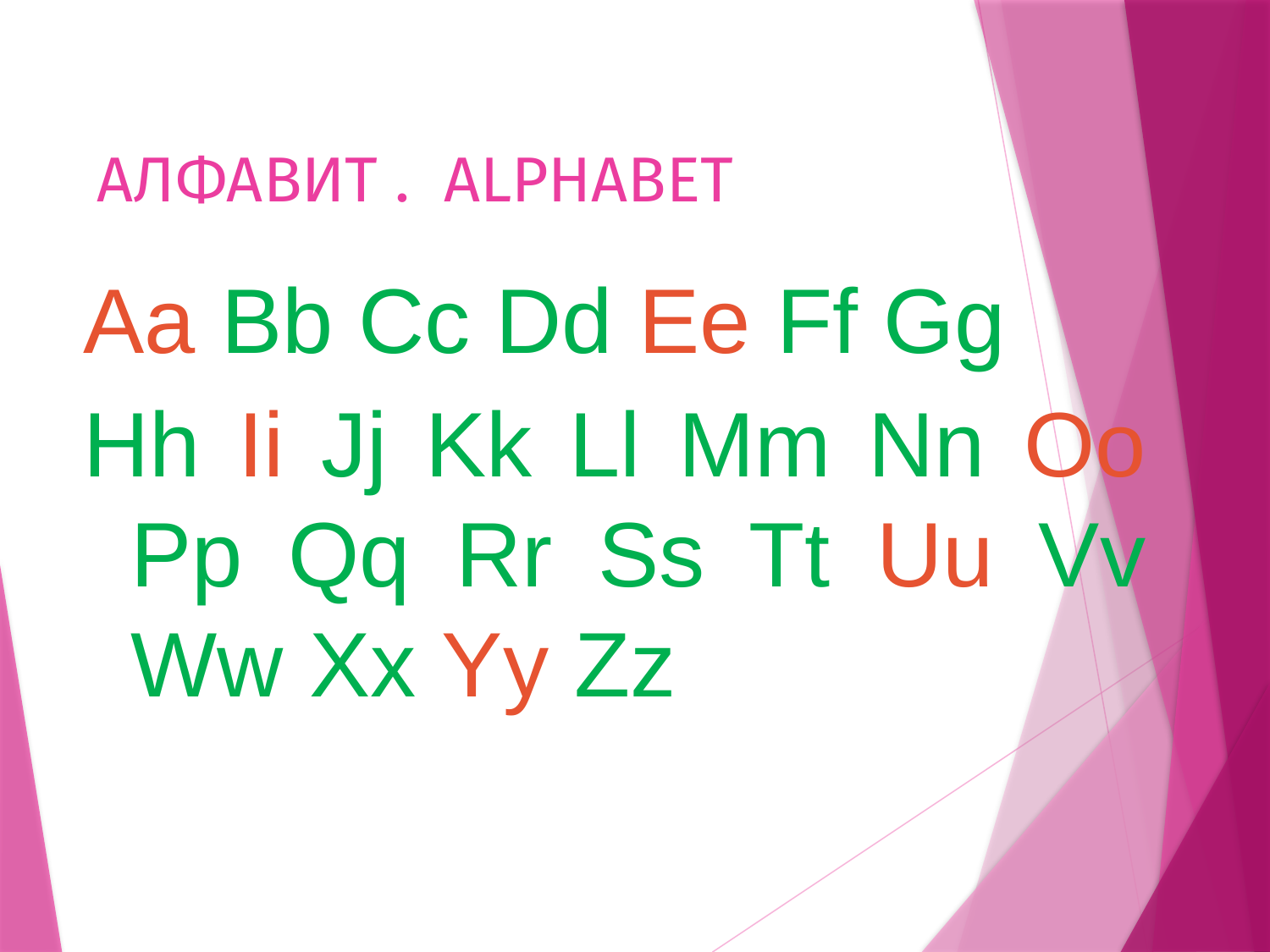

# АЛФАВИТ .  ALPHABET
Aa Bb Cc Dd Ee Ff Gg
Hh Ii Jj Kk Ll Mm Nn Oo Pp Qq Rr Ss Tt Uu Vv Ww Xx Yy Zz